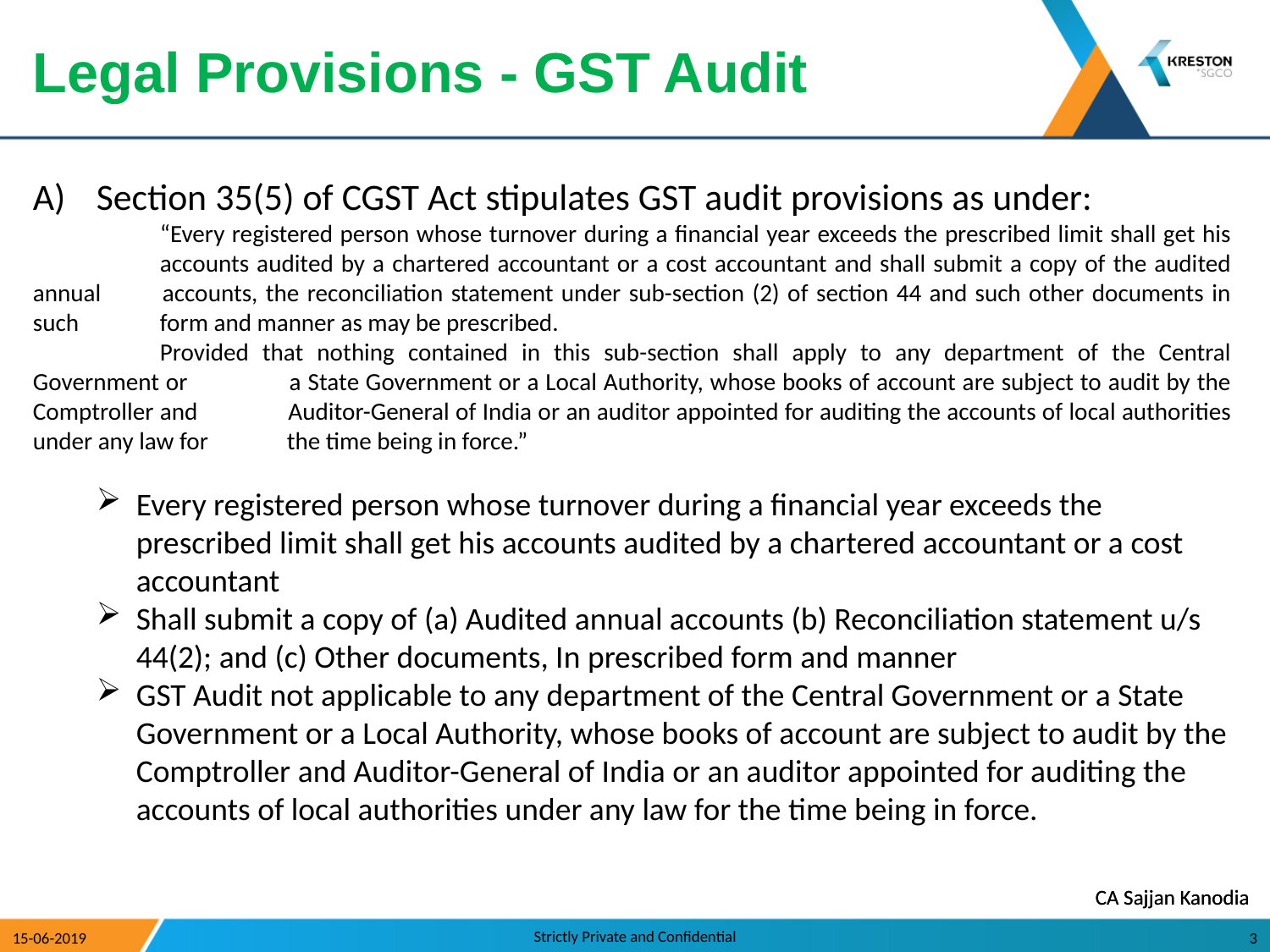

Legal Provisions - GST Audit
Section 35(5) of CGST Act stipulates GST audit provisions as under:
	“Every registered person whose turnover during a financial year exceeds the prescribed limit shall get his 	accounts audited by a chartered accountant or a cost accountant and shall submit a copy of the audited annual 	accounts, the reconciliation statement under sub-section (2) of section 44 and such other documents in such 	form and manner as may be prescribed.
	Provided that nothing contained in this sub-section shall apply to any department of the Central Government or 	a State Government or a Local Authority, whose books of account are subject to audit by the Comptroller and 	Auditor-General of India or an auditor appointed for auditing the accounts of local authorities under any law for 	the time being in force.”

Every registered person whose turnover during a financial year exceeds the prescribed limit shall get his accounts audited by a chartered accountant or a cost accountant
Shall submit a copy of (a) Audited annual accounts (b) Reconciliation statement u/s 44(2); and (c) Other documents, In prescribed form and manner
GST Audit not applicable to any department of the Central Government or a State Government or a Local Authority, whose books of account are subject to audit by the Comptroller and Auditor-General of India or an auditor appointed for auditing the accounts of local authorities under any law for the time being in force.